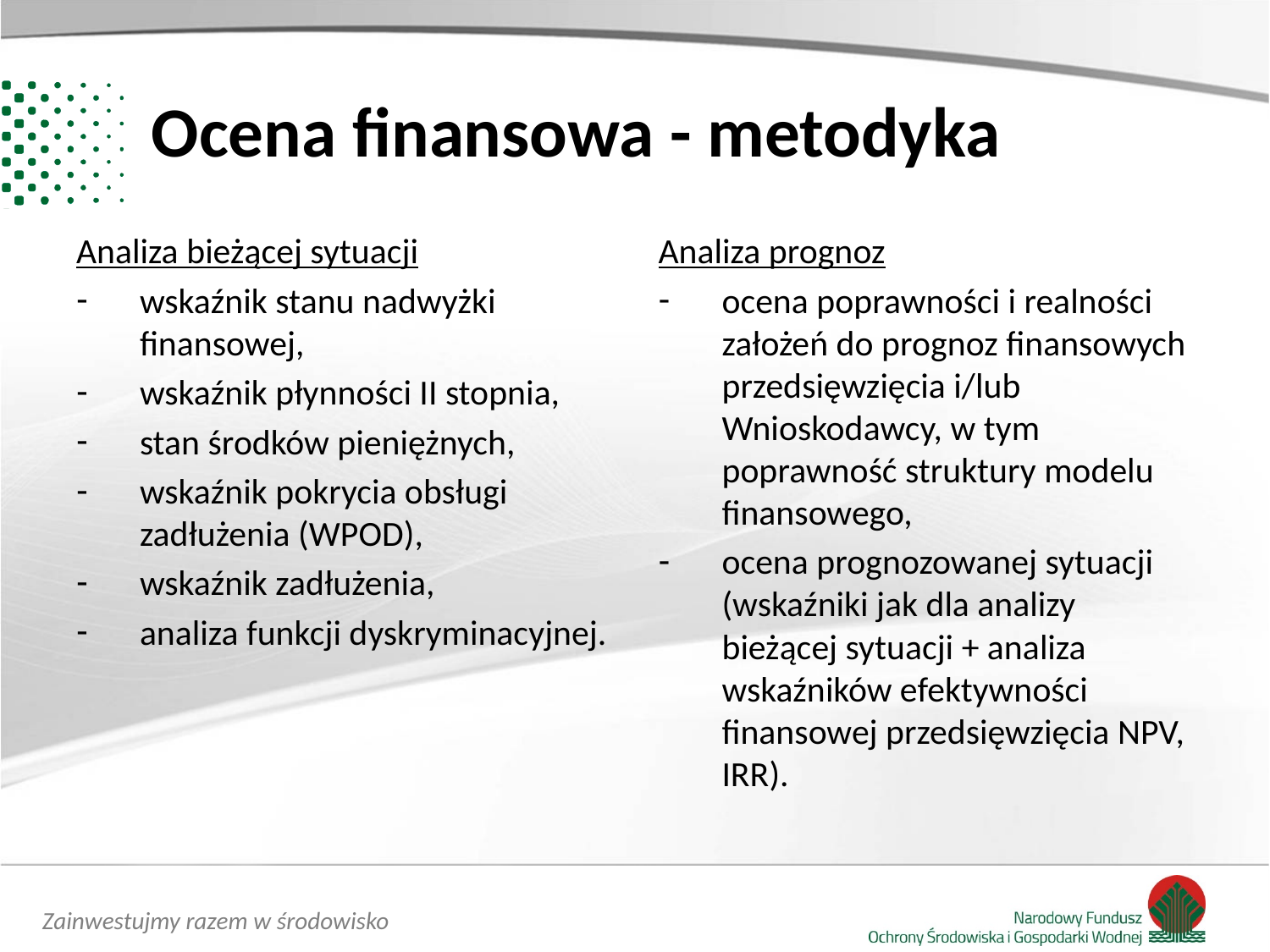

# Ocena finansowa - metodyka
Analiza bieżącej sytuacji
wskaźnik stanu nadwyżki finansowej,
wskaźnik płynności II stopnia,
stan środków pieniężnych,
wskaźnik pokrycia obsługi zadłużenia (WPOD),
wskaźnik zadłużenia,
analiza funkcji dyskryminacyjnej.

Analiza prognoz
ocena poprawności i realności założeń do prognoz finansowych przedsięwzięcia i/lub Wnioskodawcy, w tym poprawność struktury modelu finansowego,
ocena prognozowanej sytuacji (wskaźniki jak dla analizy bieżącej sytuacji + analiza wskaźników efektywności finansowej przedsięwzięcia NPV, IRR).